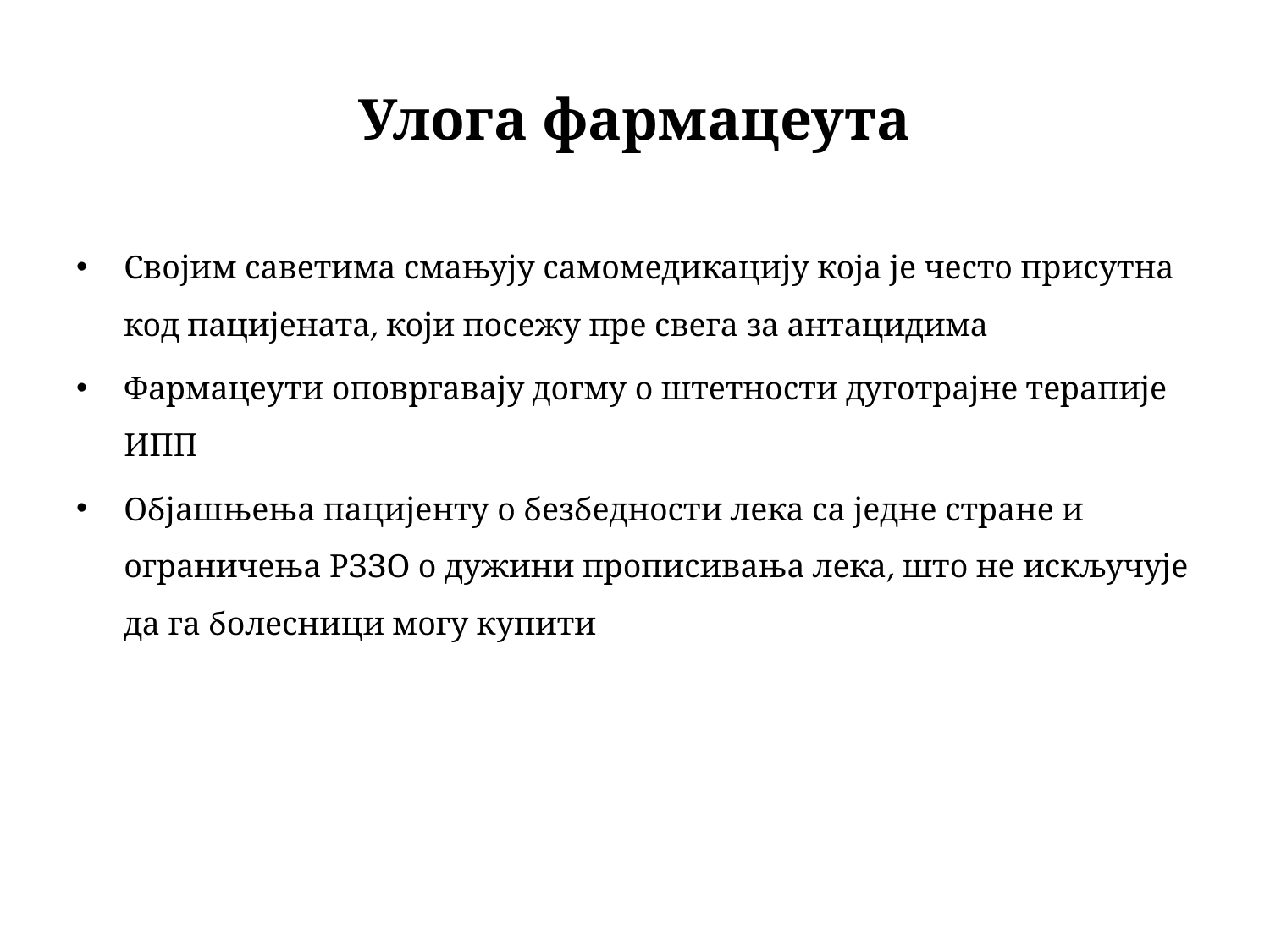

Улога фармацеута
Својим саветима смањују самомедикацију која је често присутна код пацијената, који посежу пре свега за антацидима
Фармацеути оповргавају догму о штетности дуготрајне терапије ИПП
Објашњења пацијенту о безбедности лека са једне стране и ограничења РЗЗО о дужини прописивања лека, што не искључује да га болесници могу купити